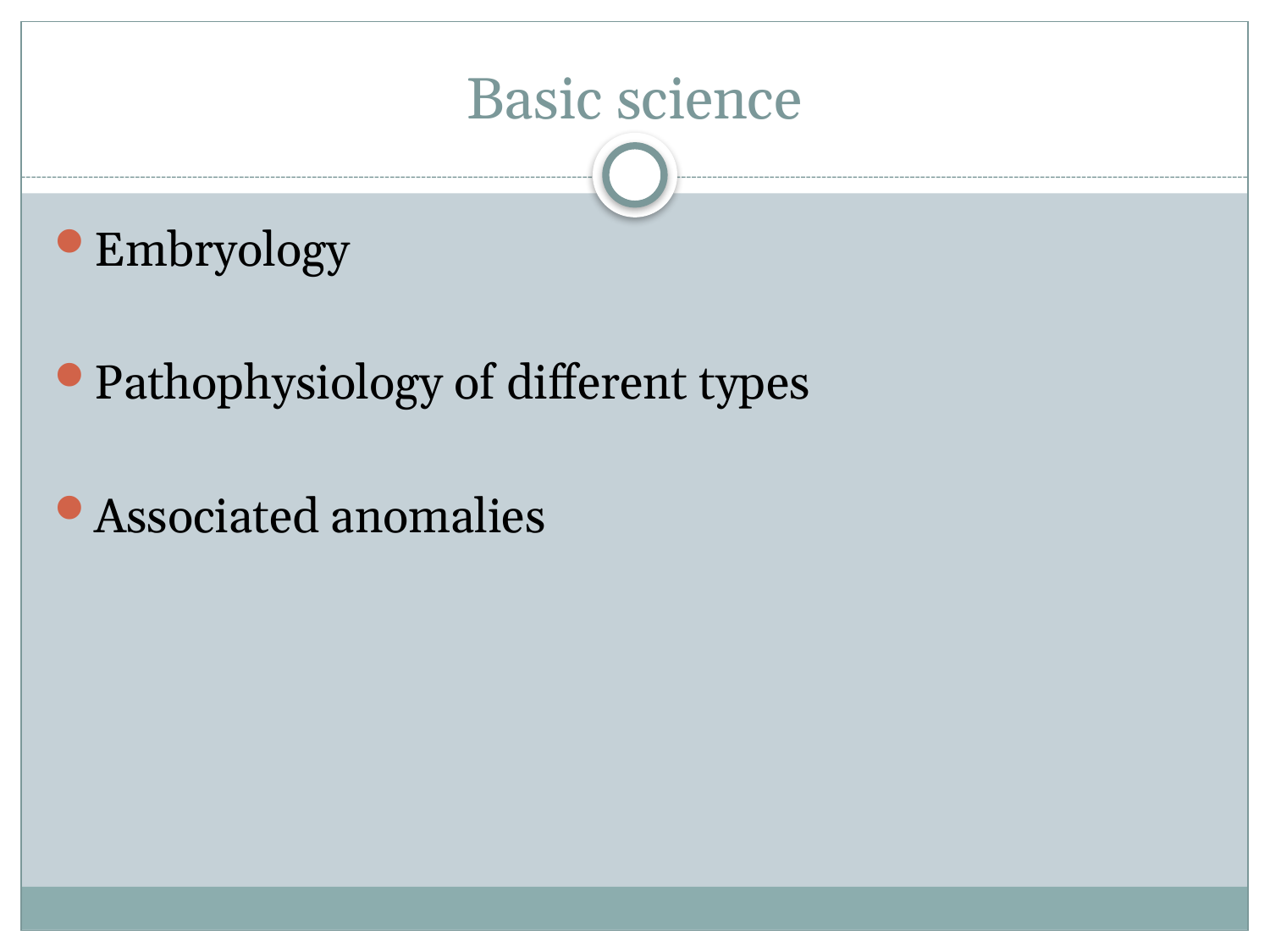

# Basic science
Embryology

Pathophysiology of different types

Associated anomalies